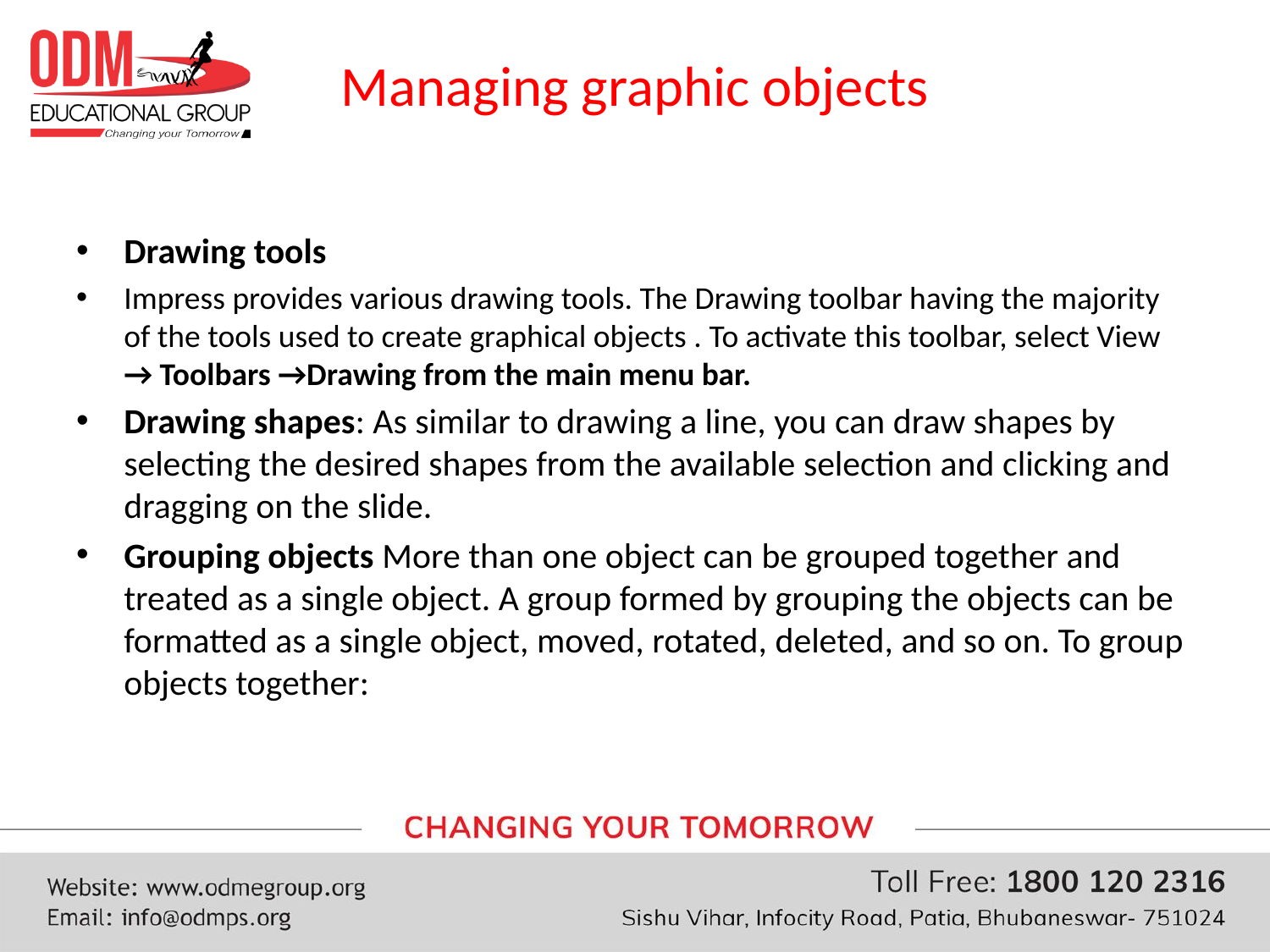

# Managing graphic objects
Drawing tools
Impress provides various drawing tools. The Drawing toolbar having the majority of the tools used to create graphical objects . To activate this toolbar, select View → Toolbars →Drawing from the main menu bar.
Drawing shapes: As similar to drawing a line, you can draw shapes by selecting the desired shapes from the available selection and clicking and dragging on the slide.
Grouping objects More than one object can be grouped together and treated as a single object. A group formed by grouping the objects can be formatted as a single object, moved, rotated, deleted, and so on. To group objects together: